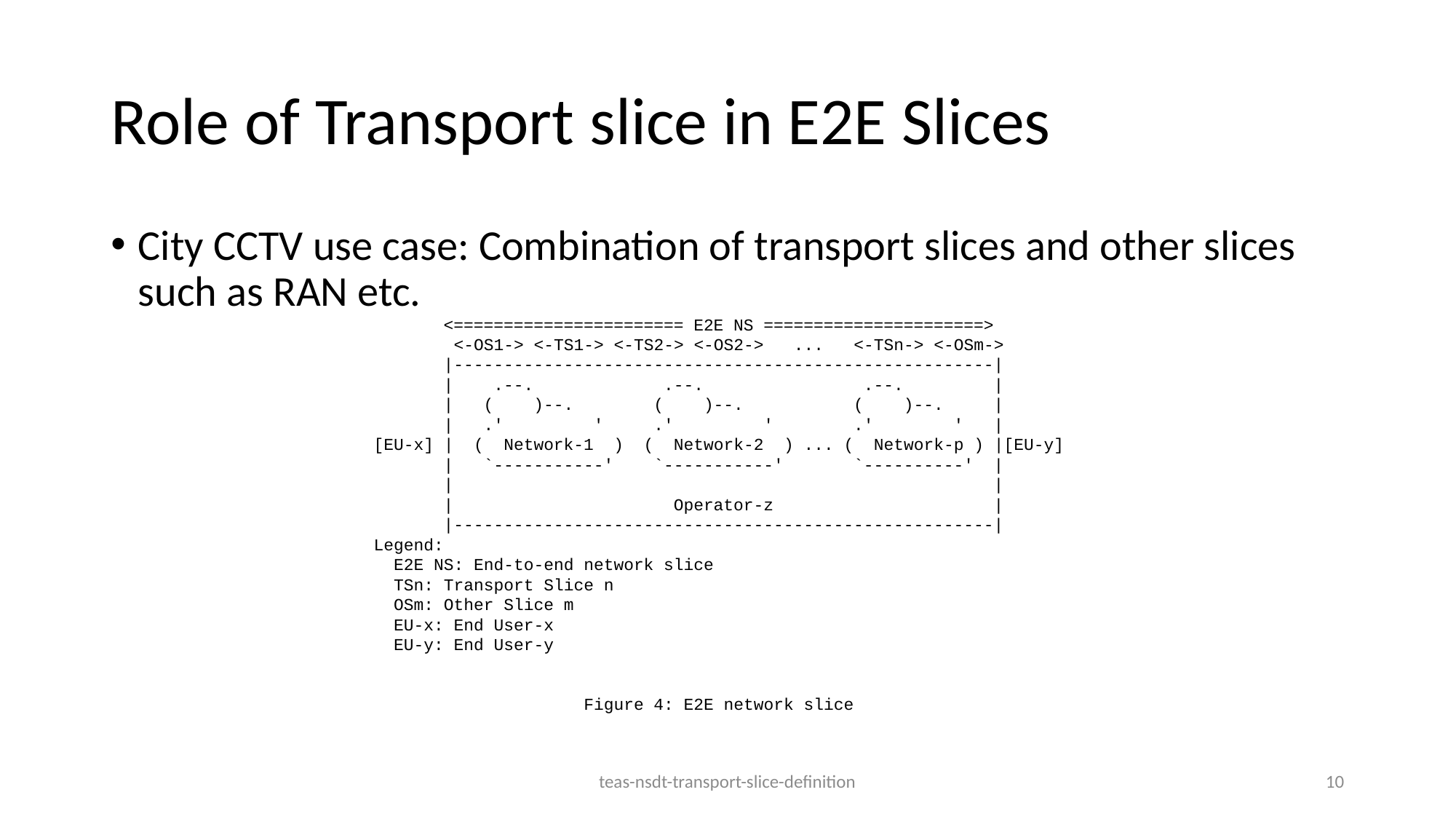

# Role of Transport slice in E2E Slices
City CCTV use case: Combination of transport slices and other slices such as RAN etc.
          <======================= E2E NS ======================>
           <-OS1-> <-TS1-> <-TS2-> <-OS2->   ...   <-TSn-> <-OSm->
          |------------------------------------------------------|
          |    .--.             .--.                .--.         |
          |   (    )--.        (    )--.           (    )--.     |
          |   .'         '     .'         '        .'        '   |
   [EU-x] |  (  Network-1  )  (  Network-2  ) ... (  Network-p ) |[EU-y]
          |   `-----------'    `-----------'       `----------'  |
          |                                                      |
          |                      Operator-z                      |
          |------------------------------------------------------|
   Legend:
     E2E NS: End-to-end network slice
     TSn: Transport Slice n
     OSm: Other Slice m
     EU-x: End User-x
     EU-y: End User-y

                        Figure 4: E2E network slice
teas-nsdt-transport-slice-definition
10